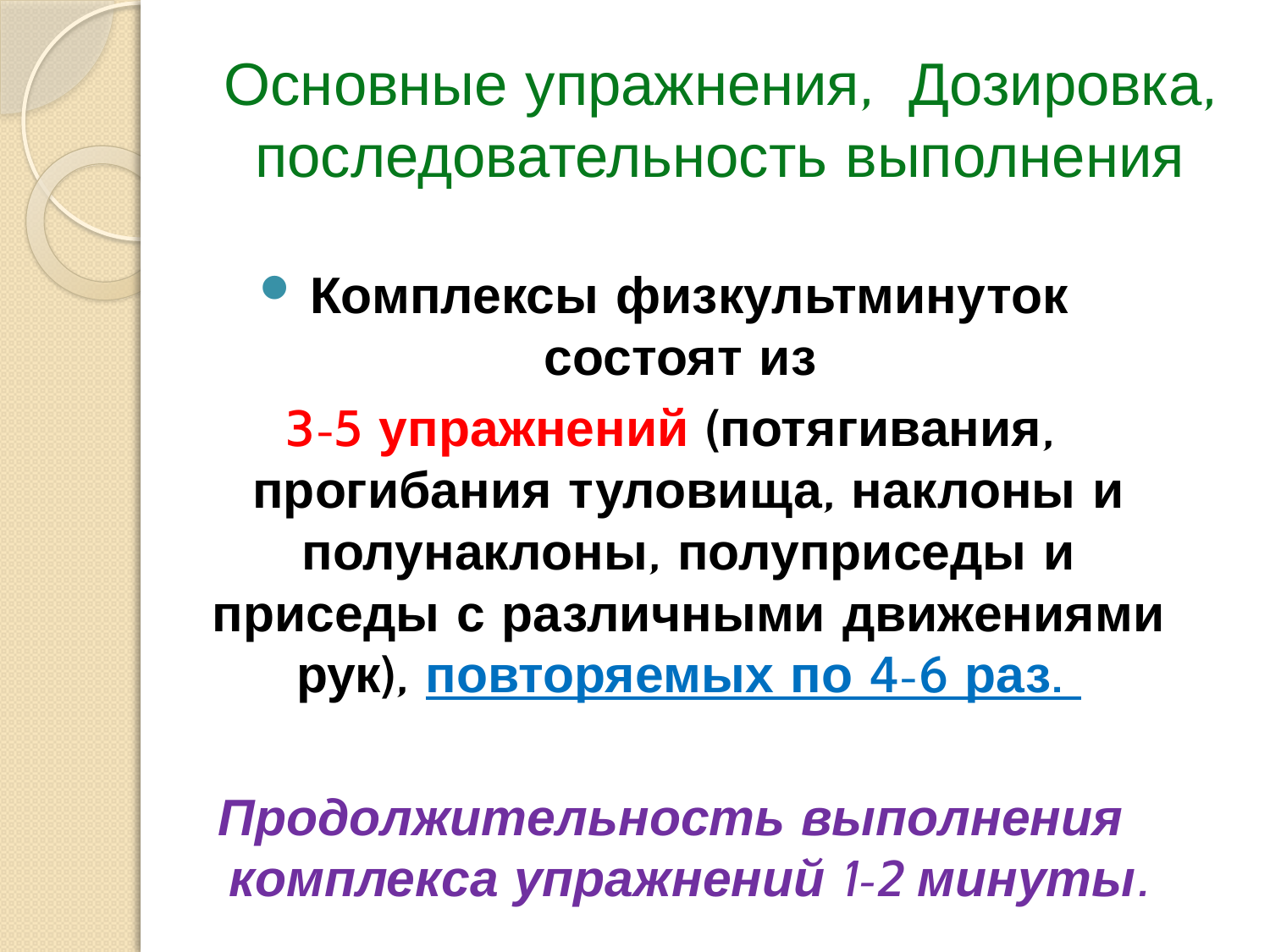

# Основные упражнения,  Дозировка, последовательность выполнения
Комплексы физкультминуток состоят из
3-5 упражнений (потягивания, прогибания туловища, наклоны и полунаклоны, полуприседы и приседы с различными движениями рук), повторяемых по 4-6 раз.

Продолжительность выполнения комплекса упражнений 1-2 минуты.